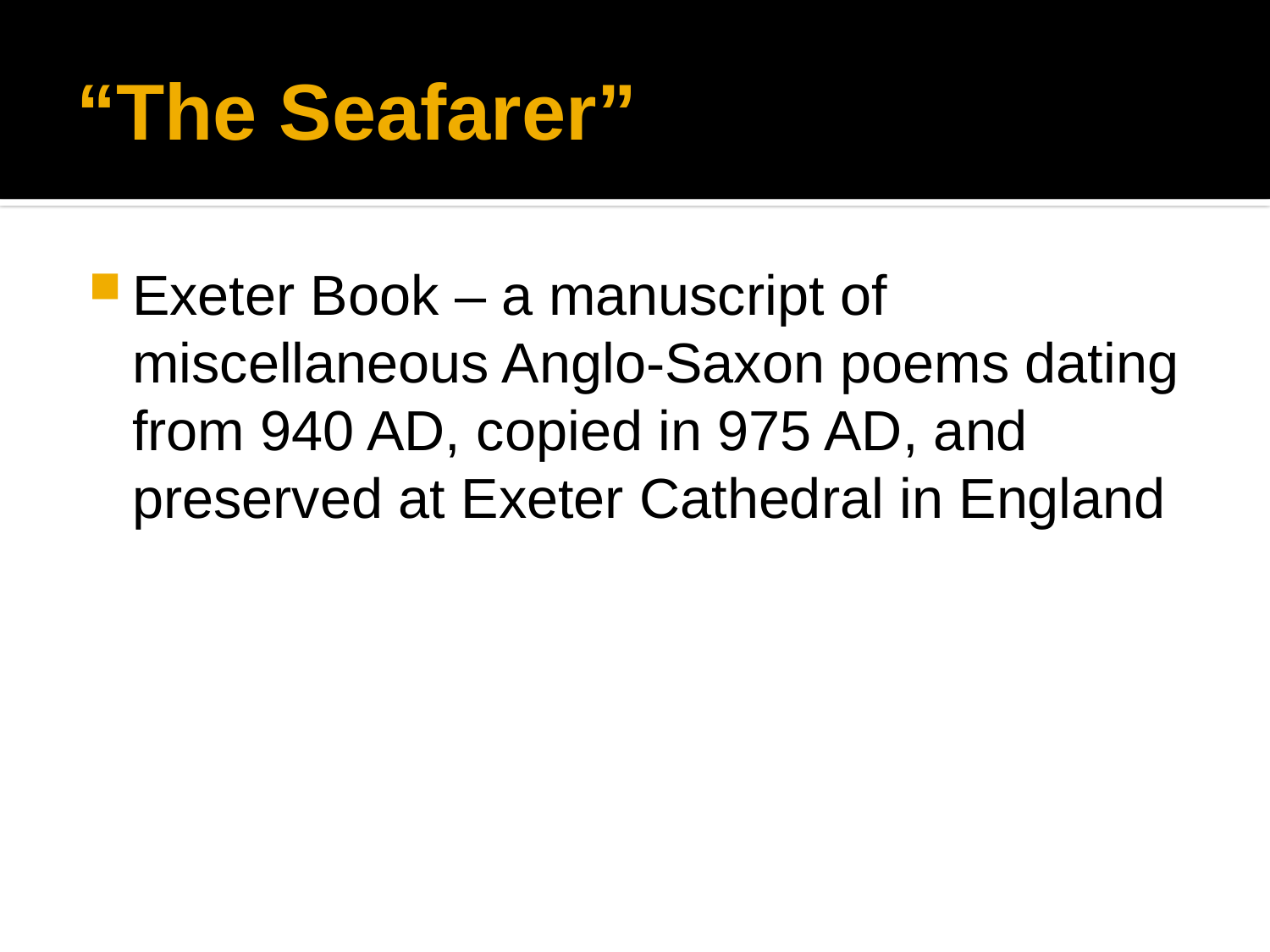

# “The Seafarer”
Exeter Book – a manuscript of miscellaneous Anglo-Saxon poems dating from 940 AD, copied in 975 AD, and preserved at Exeter Cathedral in England